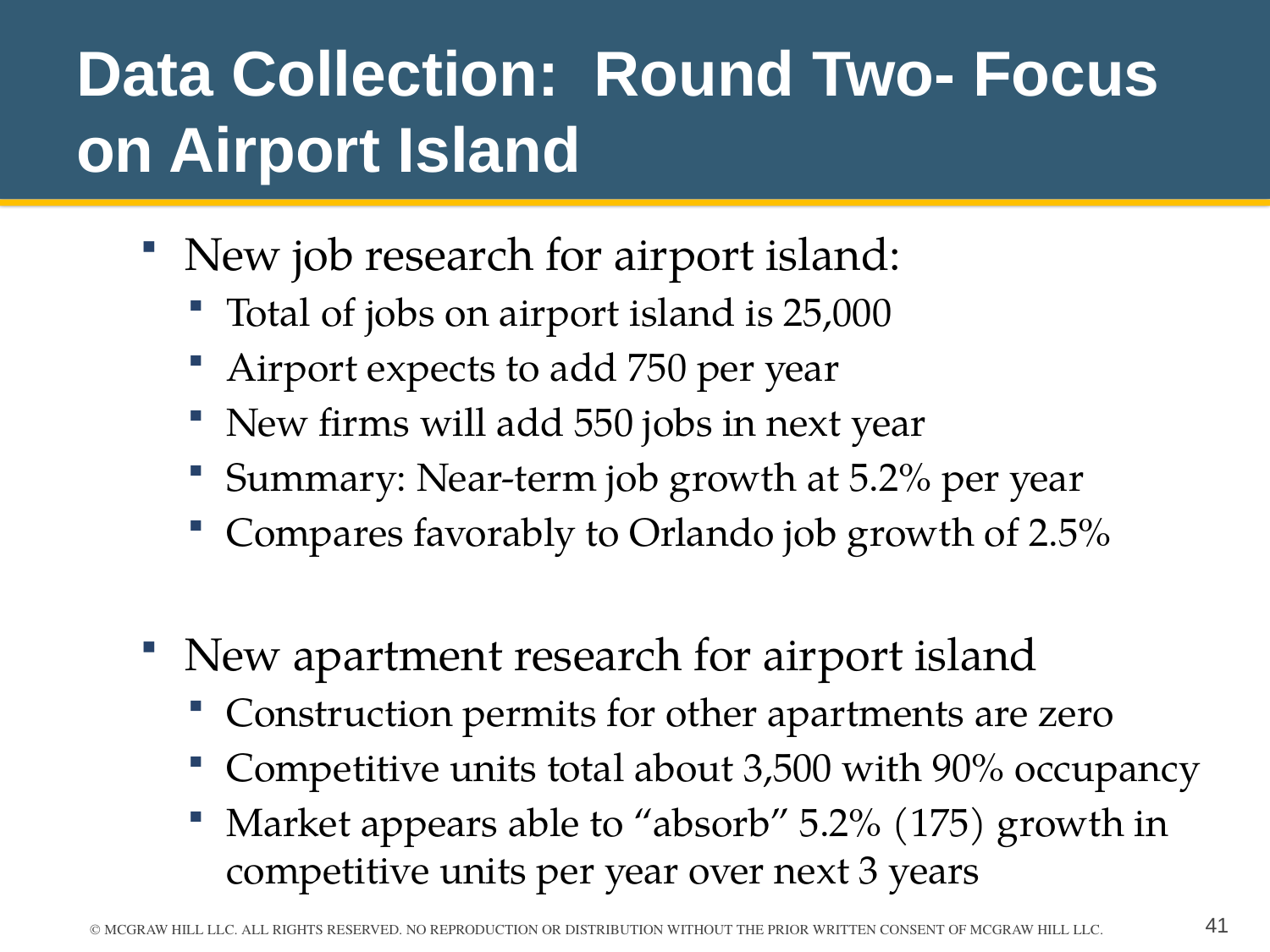

# Data Collection:  Round Two- Focus on Airport Island
New job research for airport island:
Total of jobs on airport island is 25,000
Airport expects to add 750 per year
New firms will add 550 jobs in next year
Summary: Near-term job growth at 5.2% per year
Compares favorably to Orlando job growth of 2.5%

New apartment research for airport island
Construction permits for other apartments are zero
Competitive units total about 3,500 with 90% occupancy
Market appears able to “absorb” 5.2% (175) growth in competitive units per year over next 3 years
© MCGRAW HILL LLC. ALL RIGHTS RESERVED. NO REPRODUCTION OR DISTRIBUTION WITHOUT THE PRIOR WRITTEN CONSENT OF MCGRAW HILL LLC.
41